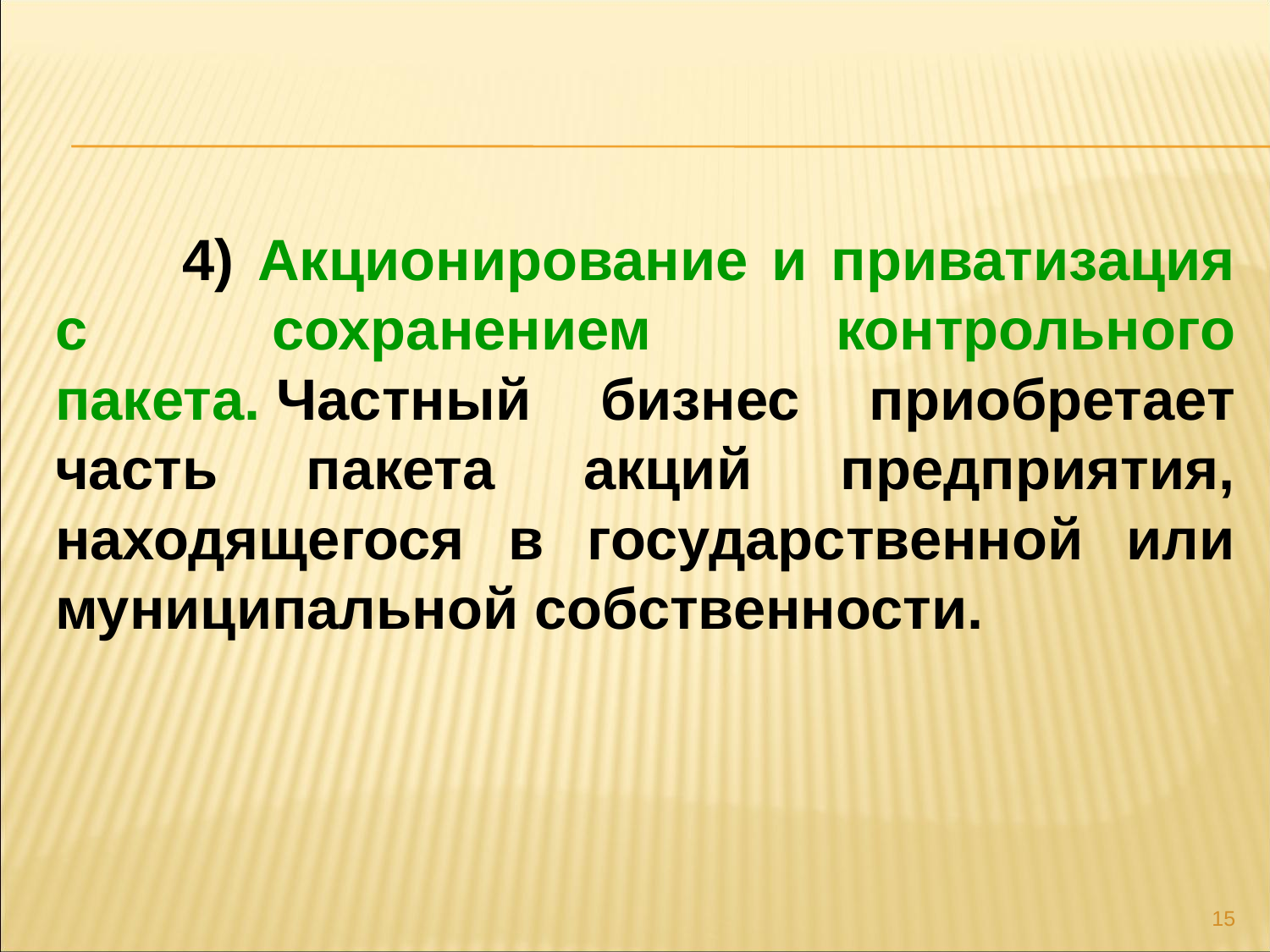

4) Акционирование и приватизация с сохранением контрольного пакета. Частный бизнес приобретает часть пакета акций предприятия, находящегося в государственной или муниципальной собственности.
15